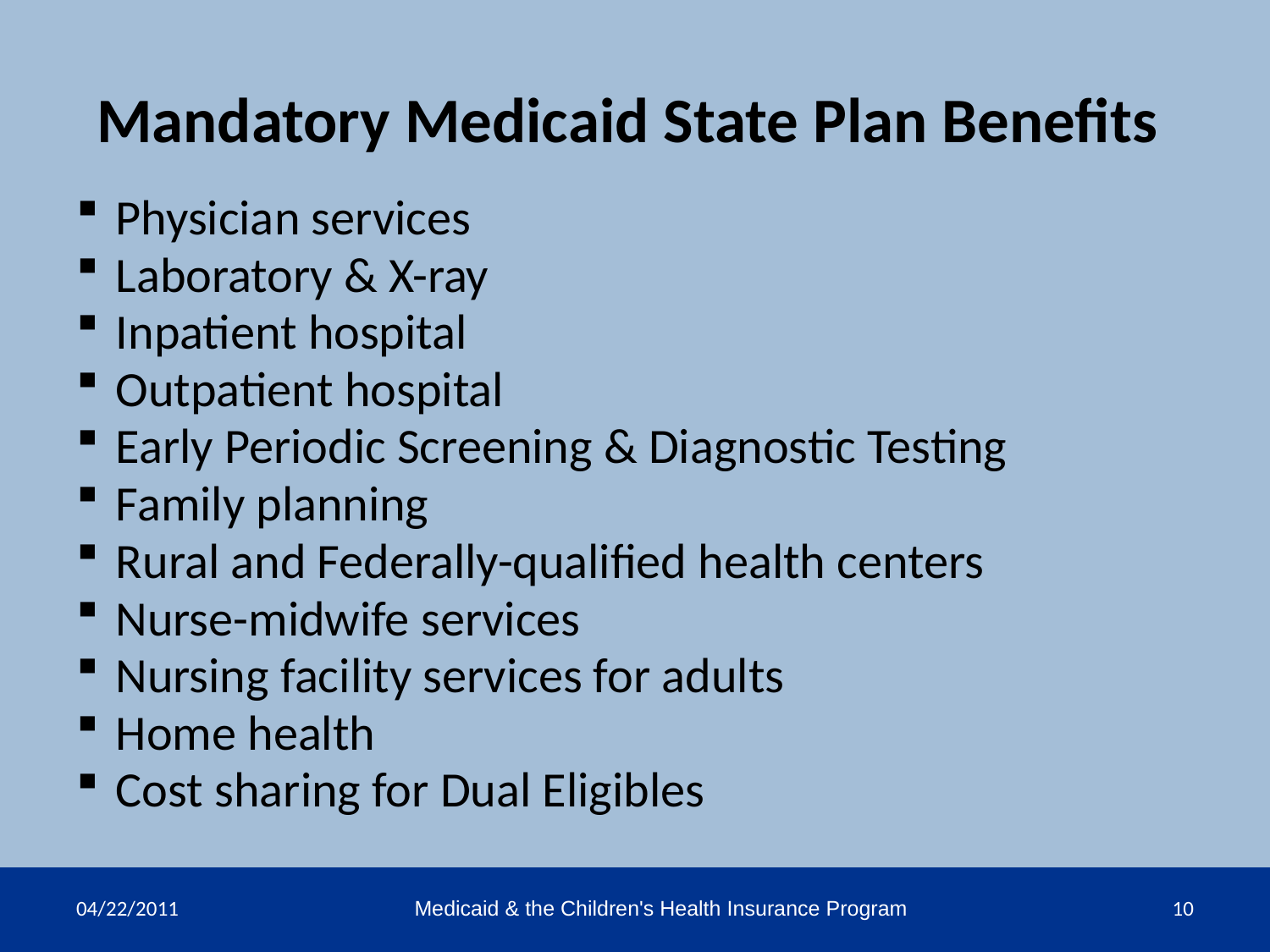

# Mandatory Medicaid State Plan Benefits
Physician services
Laboratory & X-ray
Inpatient hospital
Outpatient hospital
Early Periodic Screening & Diagnostic Testing
Family planning
Rural and Federally-qualified health centers
Nurse-midwife services
Nursing facility services for adults
Home health
Cost sharing for Dual Eligibles
04/22/2011
Medicaid & the Children's Health Insurance Program
10